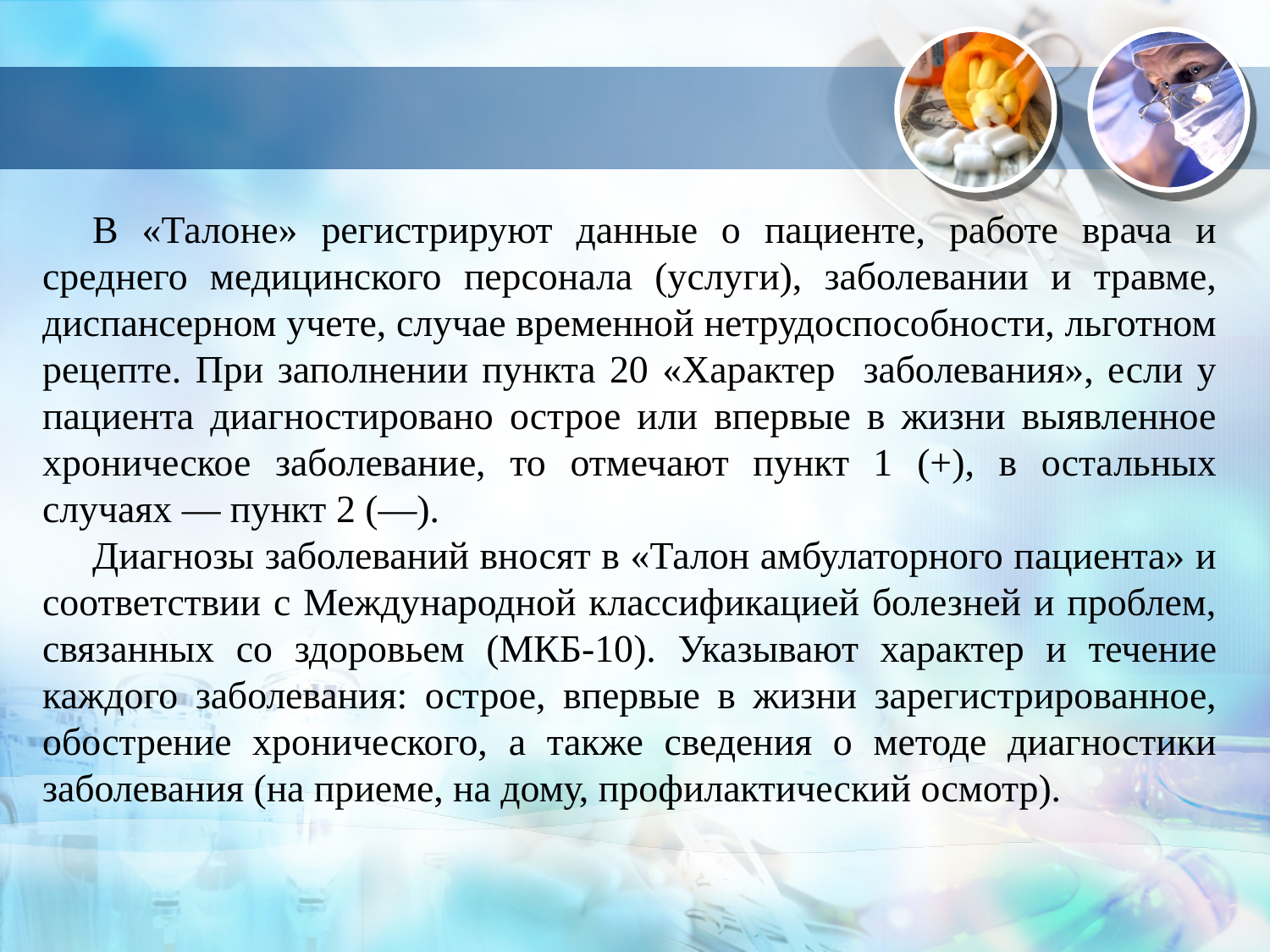

#
В «Талоне» регистрируют данные о пациенте, работе врача и среднего медицинского персонала (услуги), заболевании и травме, диспансерном учете, случае временной нетрудоспособности, льготном рецепте. При заполнении пункта 20 «Характер  заболевания», если у пациента диагностировано острое или впервые в жизни выявленное хроническое заболевание, то отмечают пункт 1 (+), в остальных случаях — пункт 2 (—).
Диагнозы заболеваний вносят в «Талон амбулаторного пациента» и соответствии с Международной классификацией болезней и проблем, связанных со здоровьем (МКБ-10). Указывают характер и течение каждого заболевания: острое, впервые в жизни зарегистрированное, обострение хронического, а также сведения о методе диагностики заболевания (на приеме, на дому, профилактический осмотр).